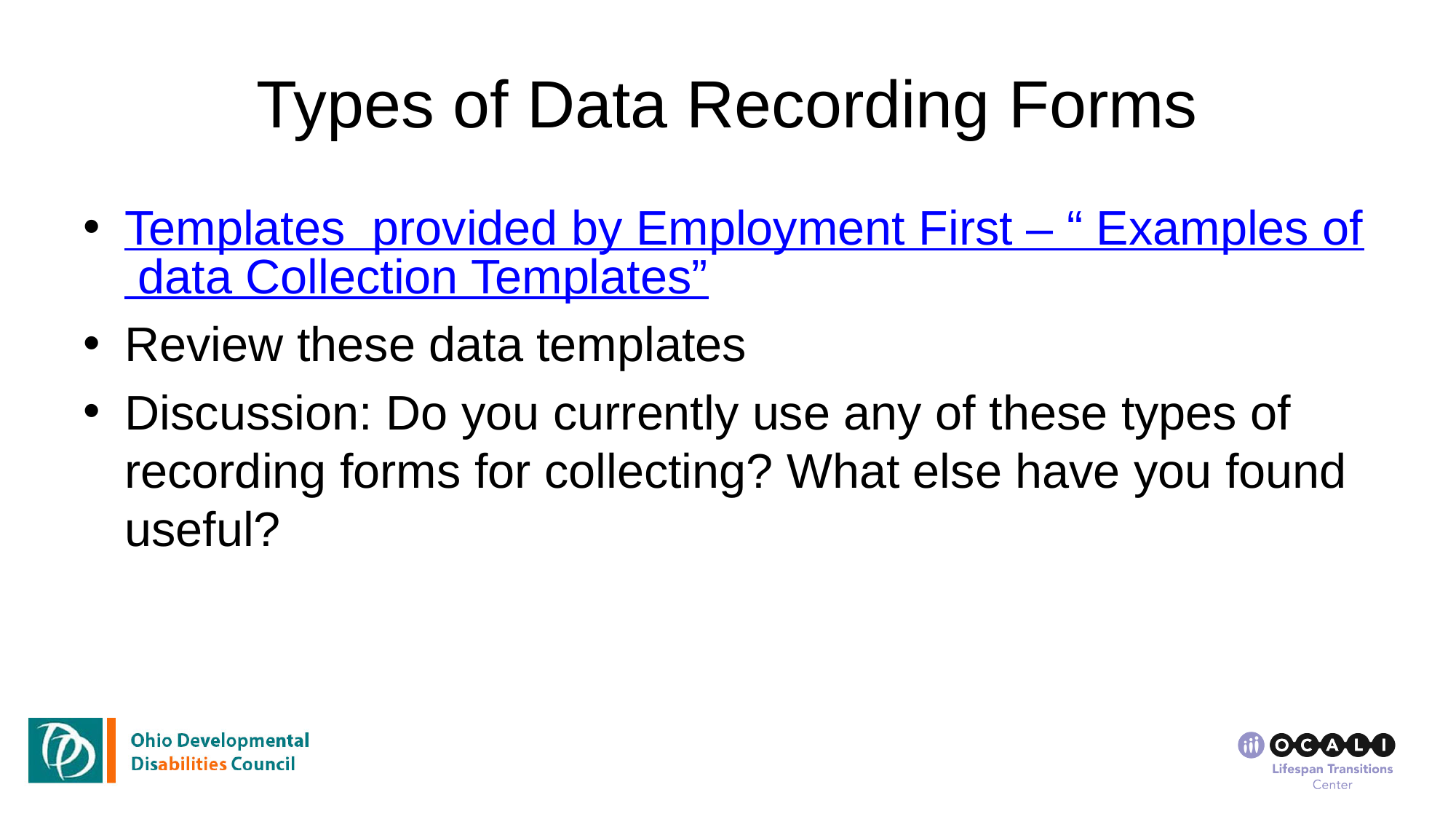

# Types of Data Recording Forms
Templates  provided by Employment First – “ Examples of data Collection Templates”
Review these data templates
Discussion: Do you currently use any of these types of recording forms for collecting? What else have you found useful?